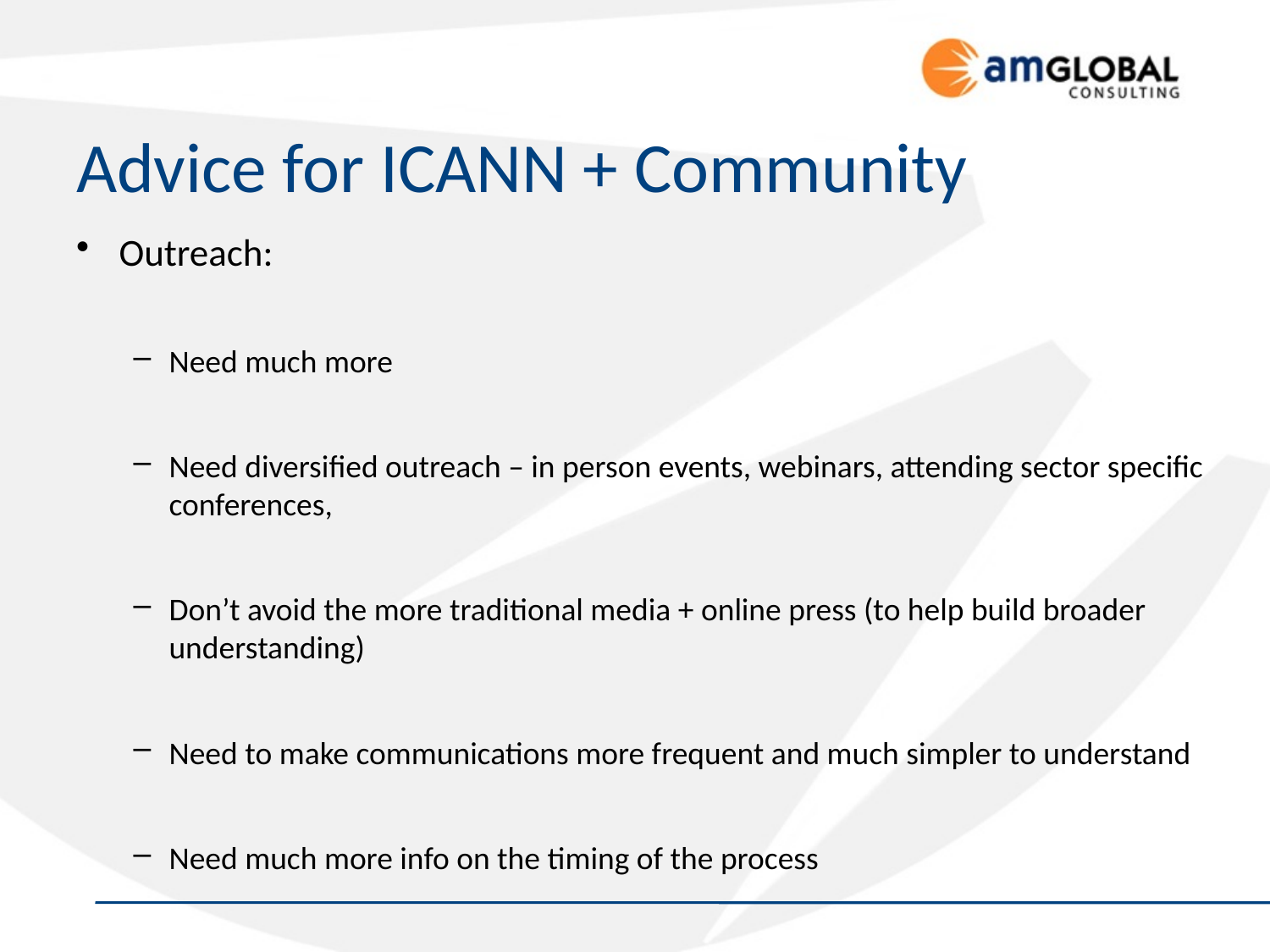

# Advice for ICANN + Community
Outreach:

Need much more

Need diversified outreach – in person events, webinars, attending sector specific conferences,

Don’t avoid the more traditional media + online press (to help build broader understanding)

Need to make communications more frequent and much simpler to understand

Need much more info on the timing of the process